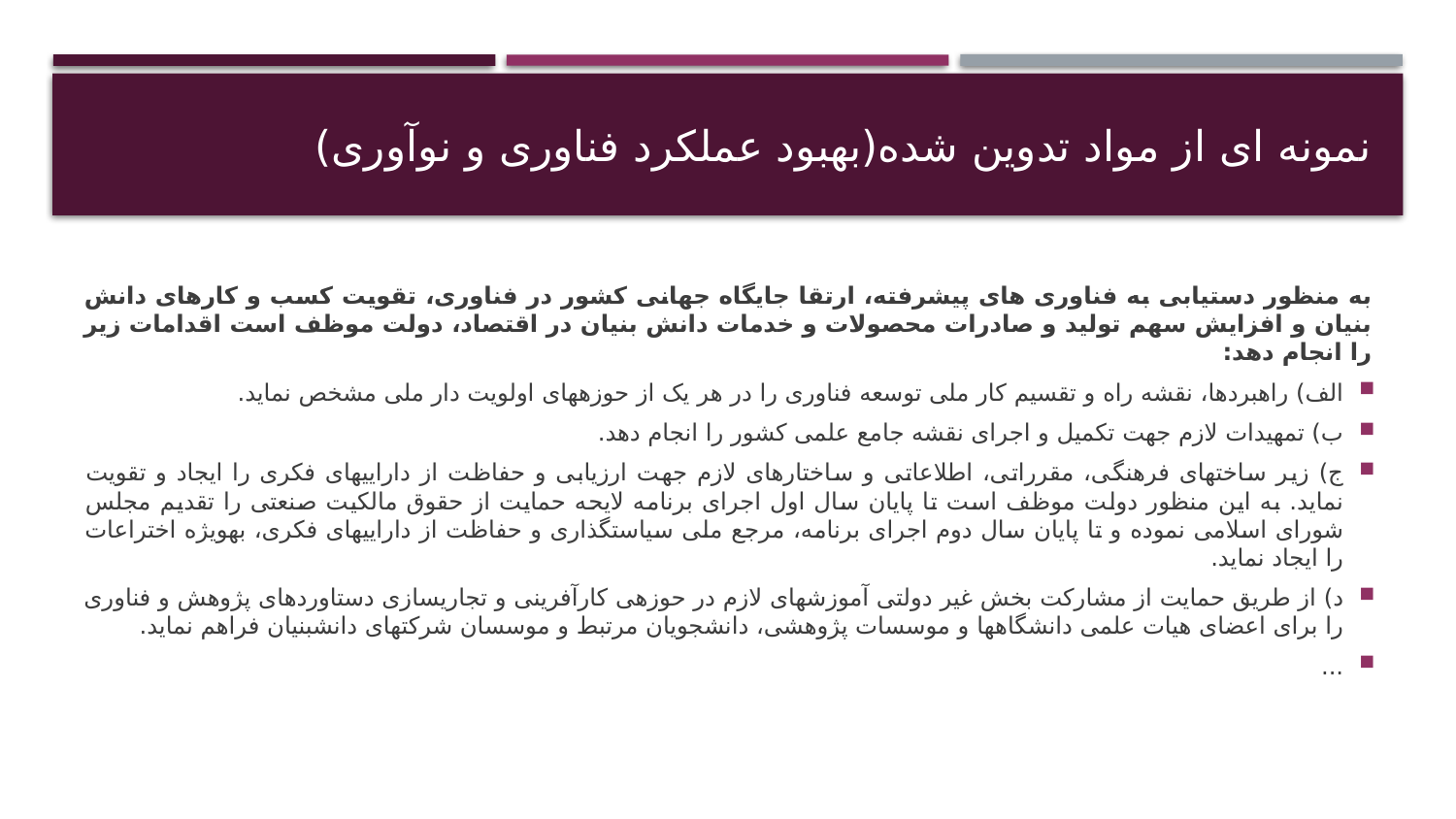

# نمونه ای از مواد تدوین شده(بهبود عملکرد فناوری و نوآوری)
به منظور دستیابی به فناوری های پیشرفته، ارتقا جایگاه جهانی کشور در فناوری، تقویت کسب و کارهای دانش بنیان و افزایش سهم تولید و صادرات محصولات و خدمات دانش بنیان در اقتصاد، دولت موظف است اقدامات زیر را انجام دهد:
الف) راهبردها، نقشه راه و تقسیم کار ملی توسعه فناوری را در هر یک از حوزه­های اولویت دار ملی مشخص نماید.
ب) تمهیدات لازم جهت تکمیل و اجرای نقشه جامع علمی کشور را انجام دهد.
ج) زیر ساخت­های فرهنگی، مقرراتی، اطلاعاتی و ساختارهای لازم جهت ارزیابی و حفاظت از دارایی­های فکری را ایجاد و تقویت نماید. به این منظور دولت موظف است تا پایان سال اول اجرای برنامه لایحه حمایت از حقوق مالکیت صنعتی را تقدیم مجلس شورای اسلامی نموده و تا پایان سال دوم اجرای برنامه، مرجع ملی سیاست­گذاری و حفاظت از دارایی­های فکری، به­ویژه اختراعات را ایجاد نماید.
د) از طریق حمایت از مشارکت بخش غیر دولتی آموزش­های لازم در حوزه­ی کارآفرینی و تجاری­سازی دستاوردهای پژوهش و فناوری را برای اعضای هیات علمی دانشگاه­ها و موسسات پژوهشی، دانشجویان مرتبط و موسسان شرکت­های دانش­بنیان فراهم نماید.
...